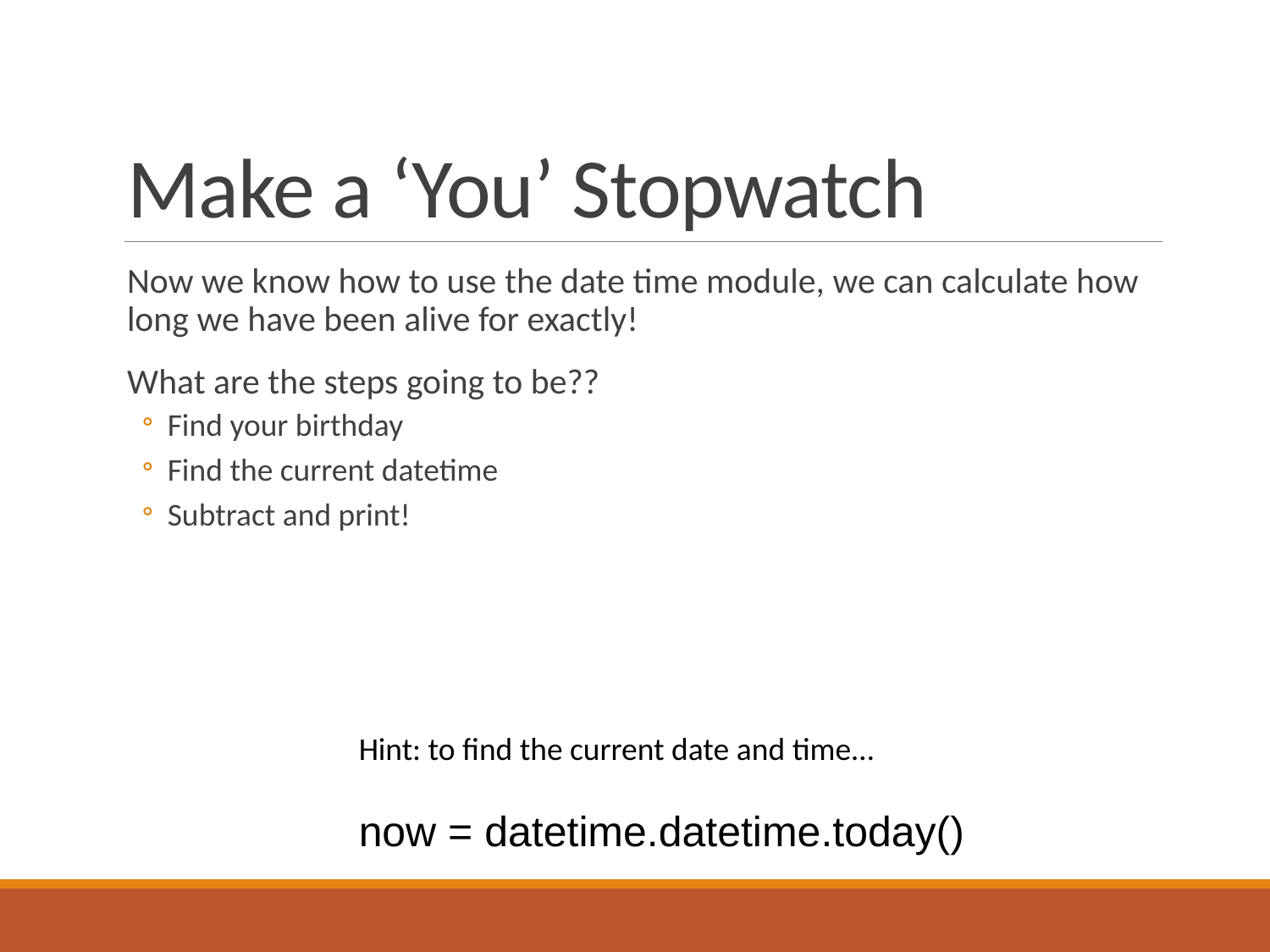

# Make a ‘You’ Stopwatch
Now we know how to use the date time module, we can calculate how long we have been alive for exactly!
What are the steps going to be??
Find your birthday
Find the current datetime
Subtract and print!
Hint: to find the current date and time…

now = datetime.datetime.today()